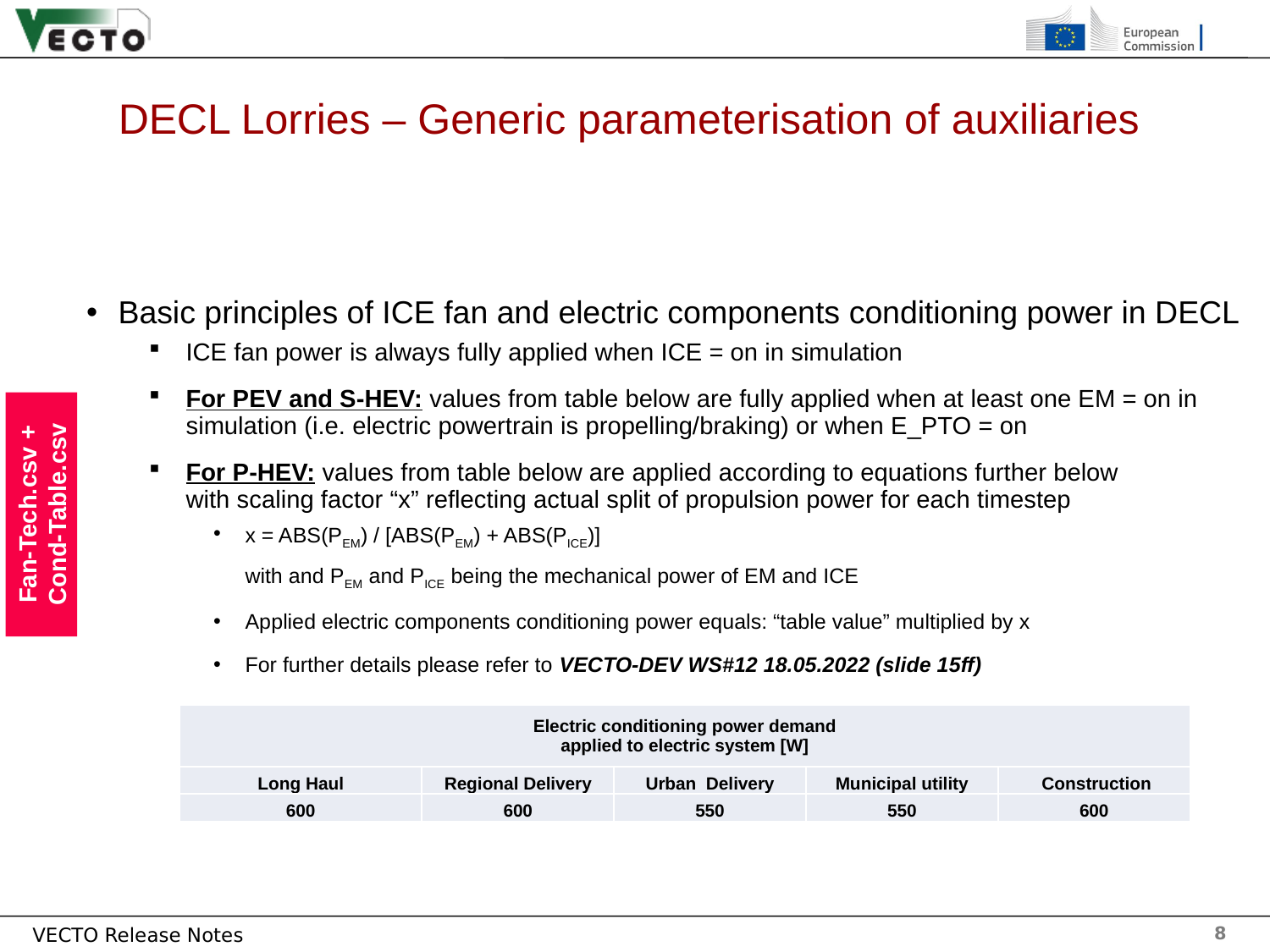

# DECL Lorries – Generic parameterisation of auxiliaries
8
Basic principles of ICE fan and electric components conditioning power in DECL
ICE fan power is always fully applied when ICE = on in simulation
For PEV and S-HEV: values from table below are fully applied when at least one EM = on in simulation (i.e. electric powertrain is propelling/braking) or when E_PTO = on
For P-HEV: values from table below are applied according to equations further below
with scaling factor “x” reflecting actual split of propulsion power for each timestep
x = ABS(PEM) / [ABS(PEM) + ABS(PICE)]
with and PEM and PICE being the mechanical power of EM and ICE
Applied electric components conditioning power equals: “table value” multiplied by x
For further details please refer to VECTO-DEV WS#12 18.05.2022 (slide 15ff)
Fan-Tech.csv + Cond-Table.csv
| Electric conditioning power demand applied to electric system [W] |  |  |  |  |
| --- | --- | --- | --- | --- |
| Long Haul | Regional Delivery | Urban Delivery | Municipal utility | Construction |
| 600 | 600 | 550 | 550 | 600 |